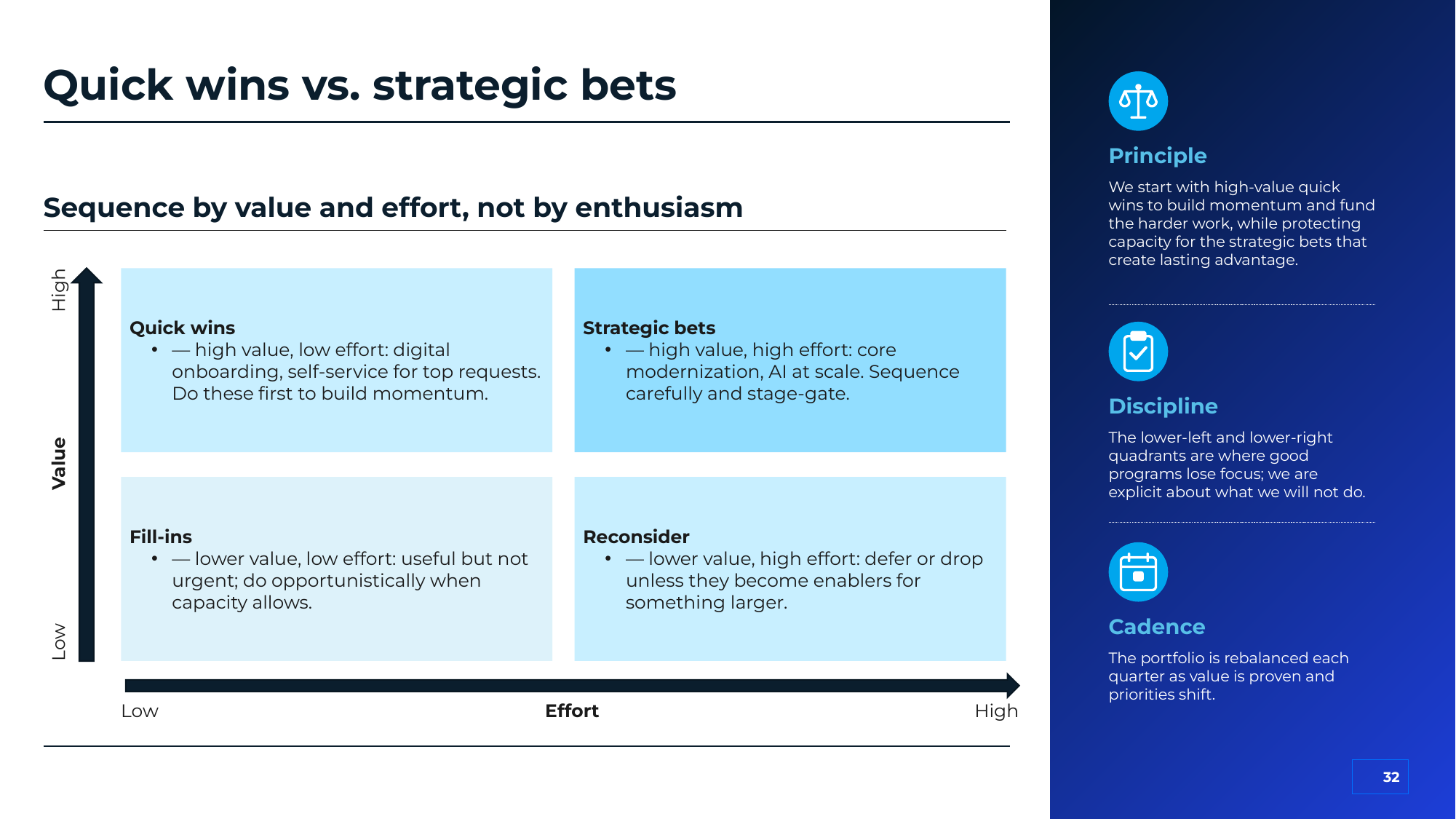

# Quick wins vs. strategic bets

Principle
We start with high-value quick wins to build momentum and fund the harder work, while protecting capacity for the strategic bets that create lasting advantage.
Sequence by value and effort, not by enthusiasm
Quick wins
— high value, low effort: digital onboarding, self-service for top requests. Do these first to build momentum.
Strategic bets
— high value, high effort: core modernization, AI at scale. Sequence carefully and stage-gate.

Discipline
The lower-left and lower-right quadrants are where good programs lose focus; we are explicit about what we will not do.

Low
High
Value
Fill-ins
— lower value, low effort: useful but not urgent; do opportunistically when capacity allows.
Reconsider
— lower value, high effort: defer or drop unless they become enablers for something larger.

Cadence
The portfolio is rebalanced each quarter as value is proven and priorities shift.

Low
Effort
High
32